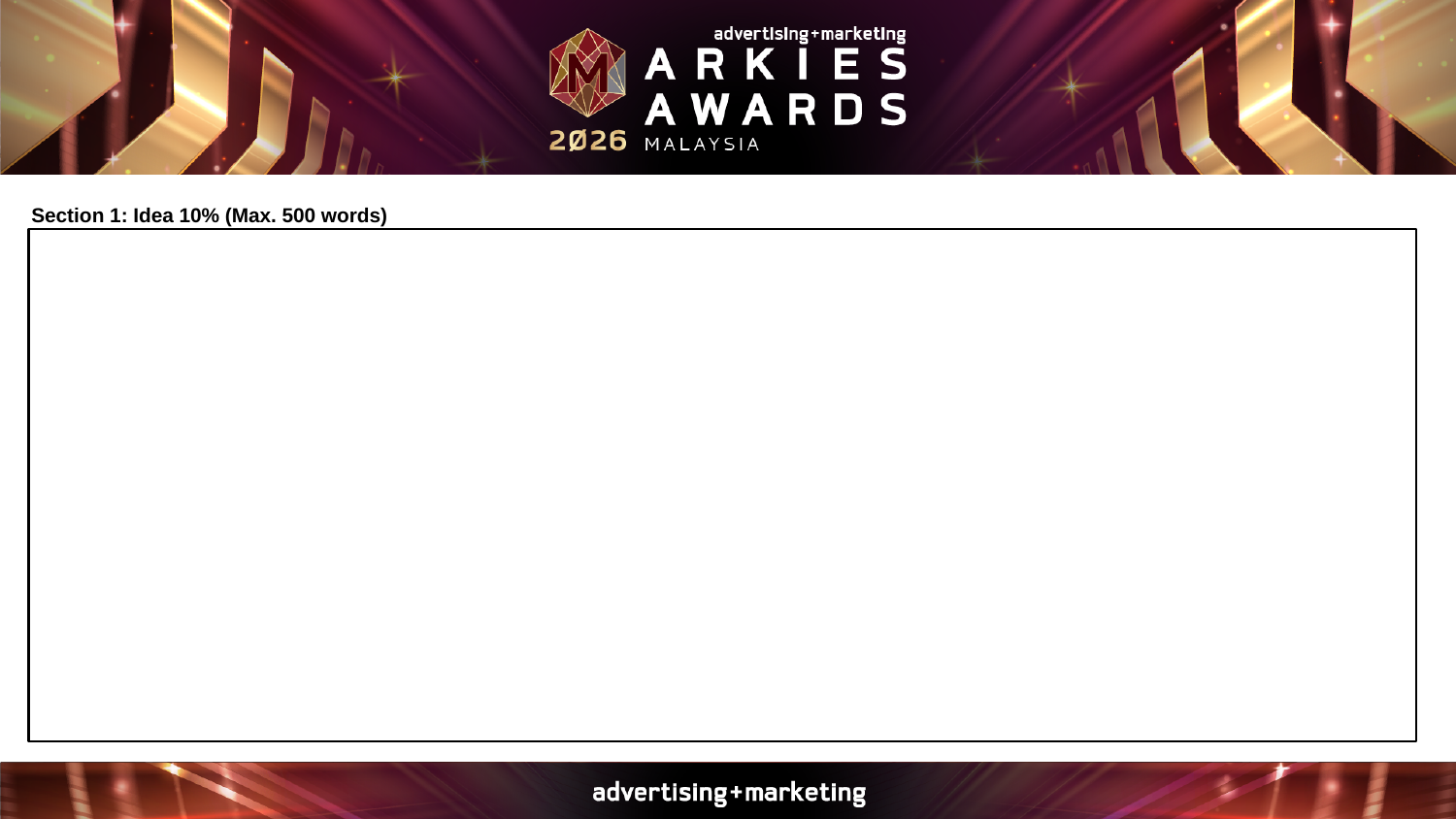

Section 1: Idea 10% (Max. 500 words)